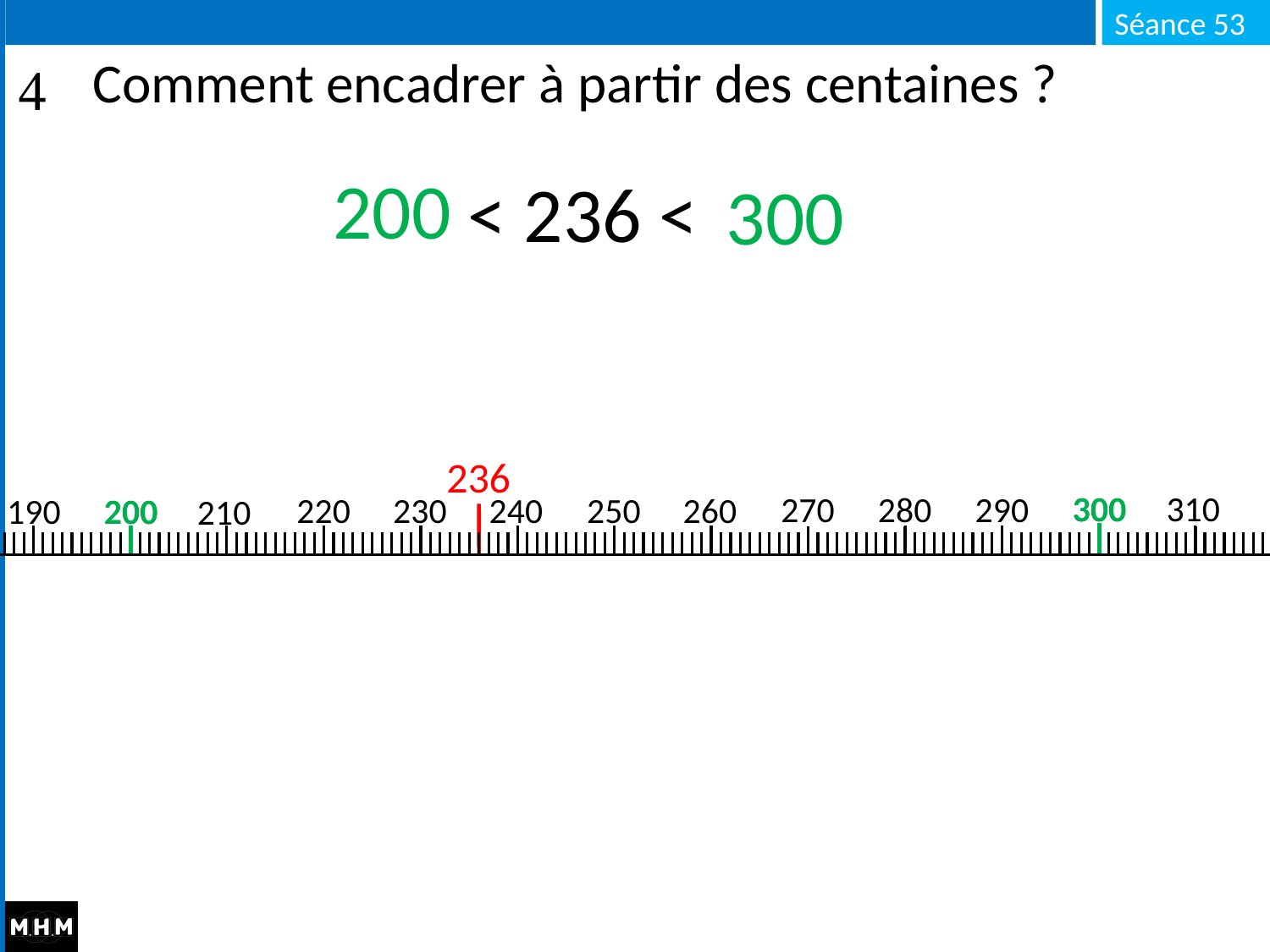

# Comment encadrer à partir des centaines ?
200
. . . < 236 < . . .
300
236
300
300
310
270
290
280
220
230
240
250
260
190
200
200
210